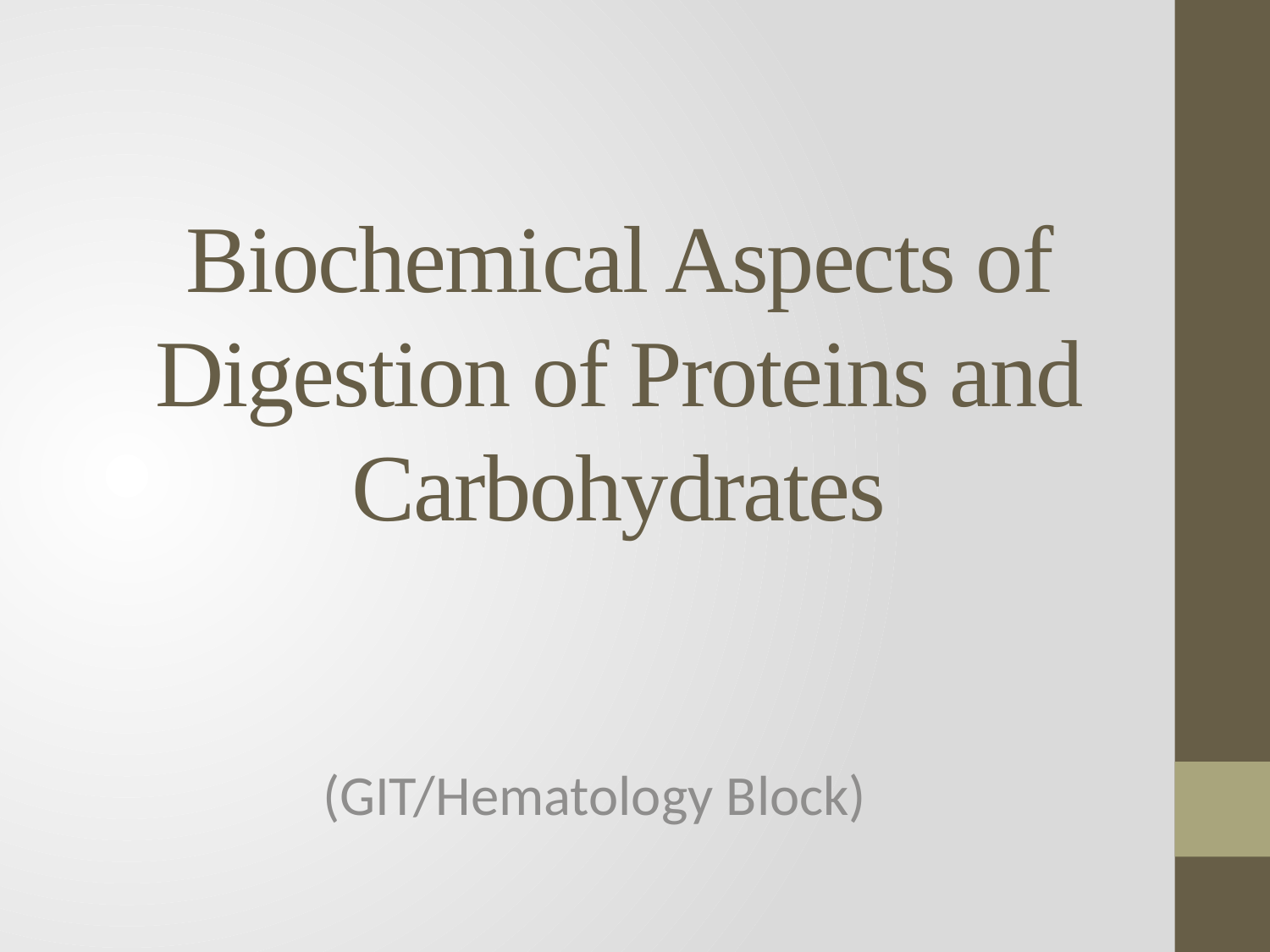

# Biochemical Aspects of Digestion of Proteins and Carbohydrates
        (GIT/Hematology Block)